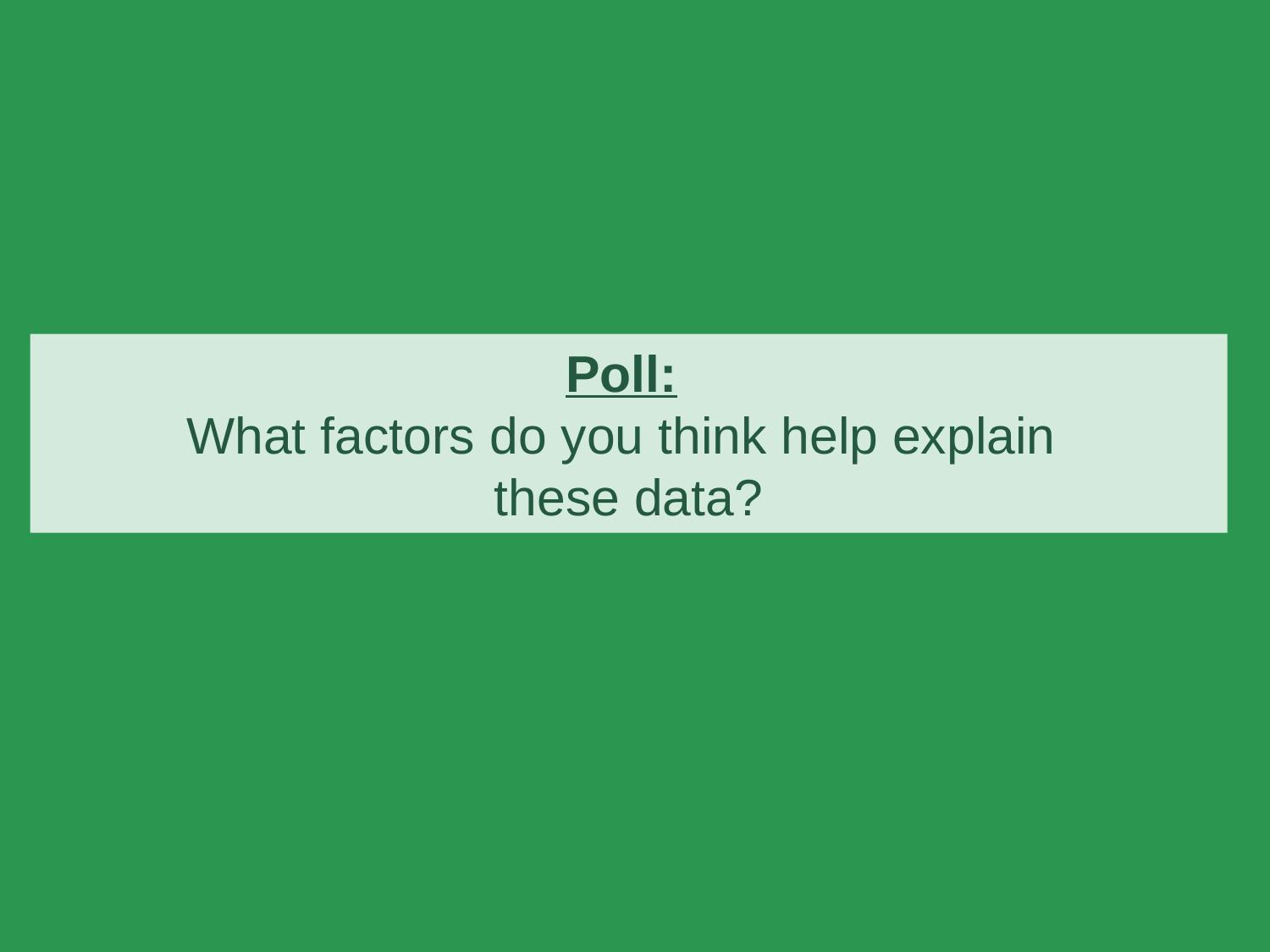

# Poll: What factors do you think help explain these data?